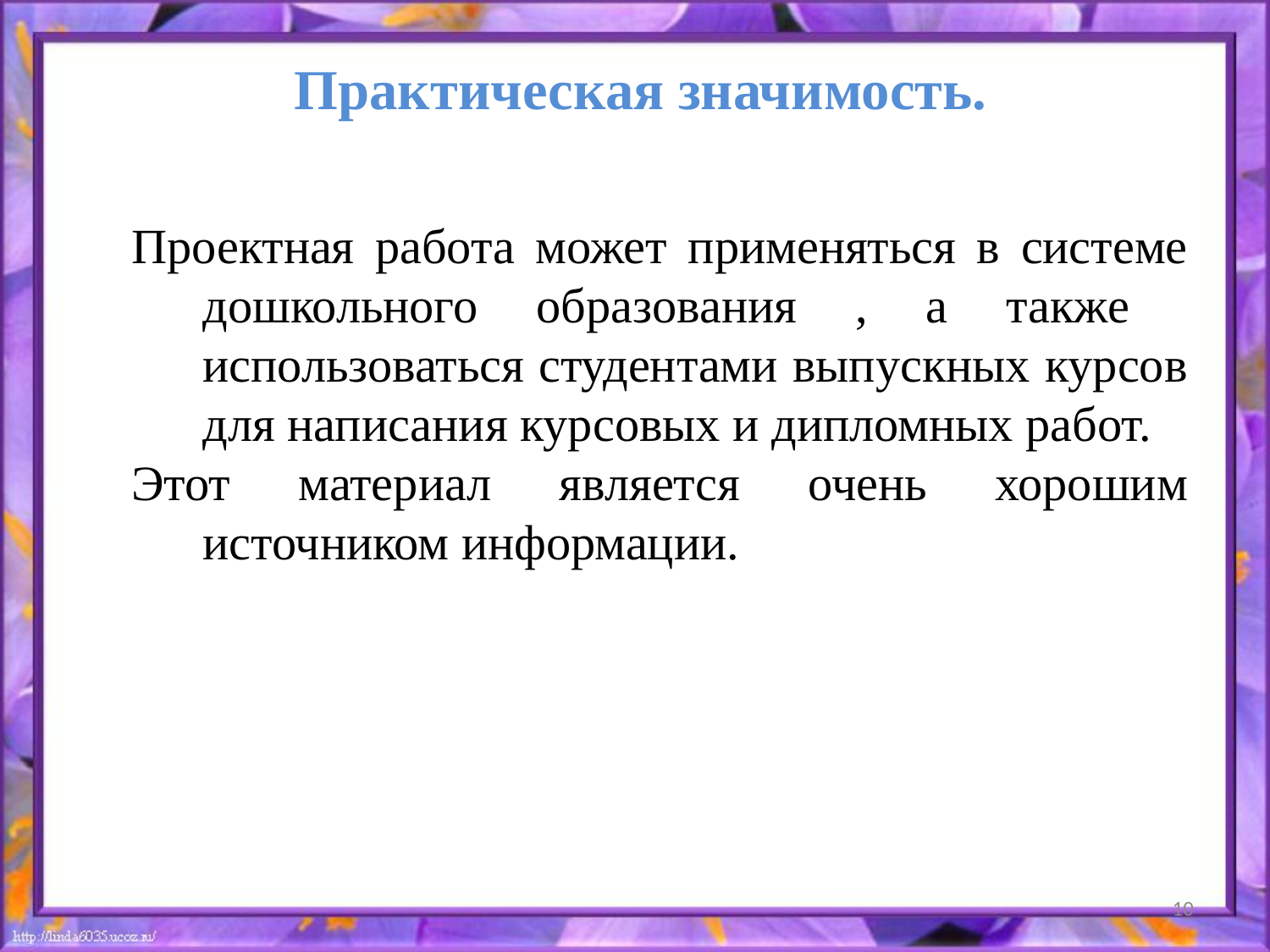

Практическая значимость.
Проектная работа может применяться в системе дошкольного образования , а также  использоваться студентами выпускных курсов для написания курсовых и дипломных работ.
Этот материал является очень хорошим источником информации.

10